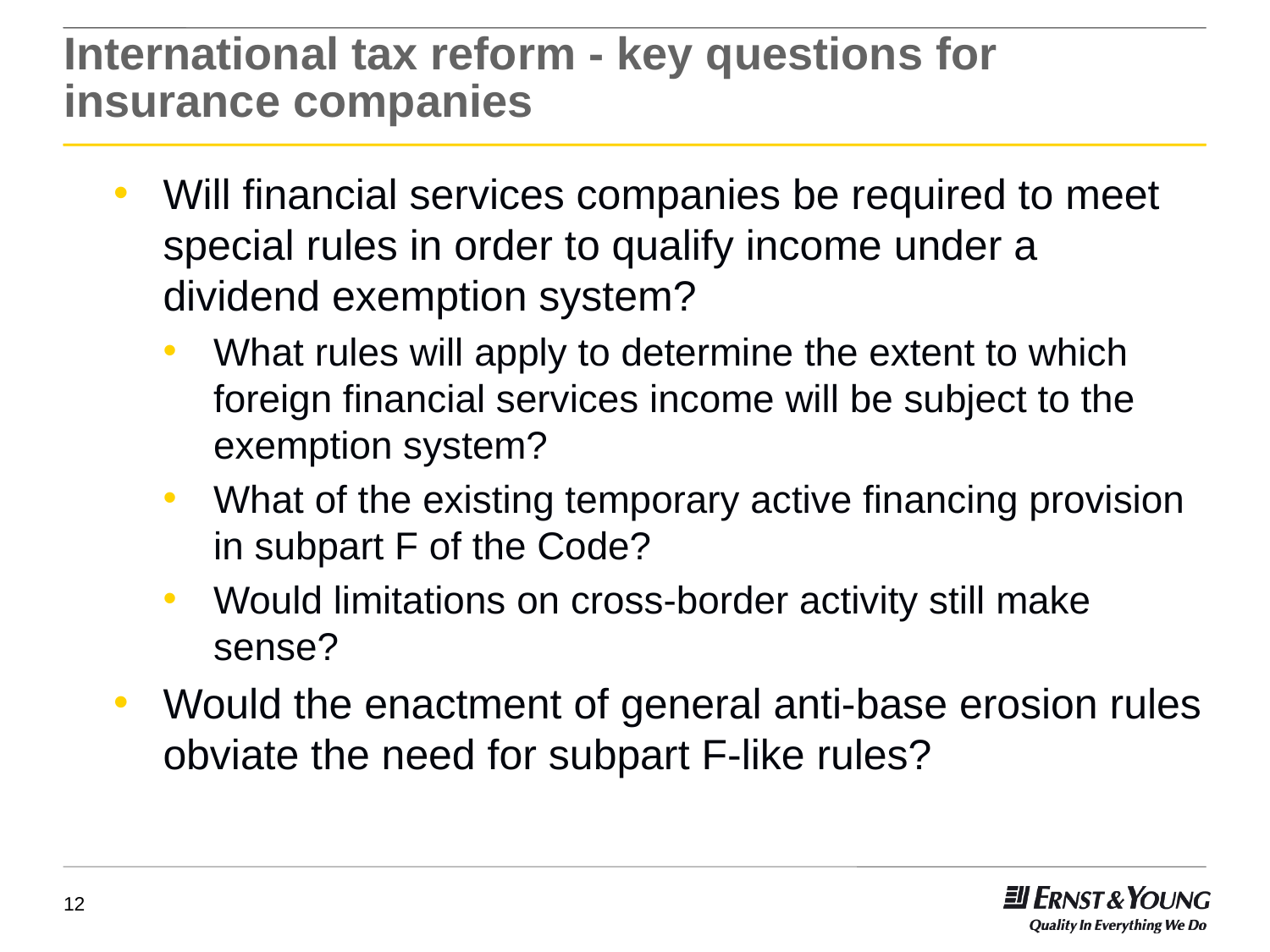

# International tax reform - key questions for insurance companies
Will financial services companies be required to meet special rules in order to qualify income under a dividend exemption system?
What rules will apply to determine the extent to which foreign financial services income will be subject to the exemption system?
What of the existing temporary active financing provision in subpart F of the Code?
Would limitations on cross-border activity still make sense?
Would the enactment of general anti-base erosion rules obviate the need for subpart F-like rules?